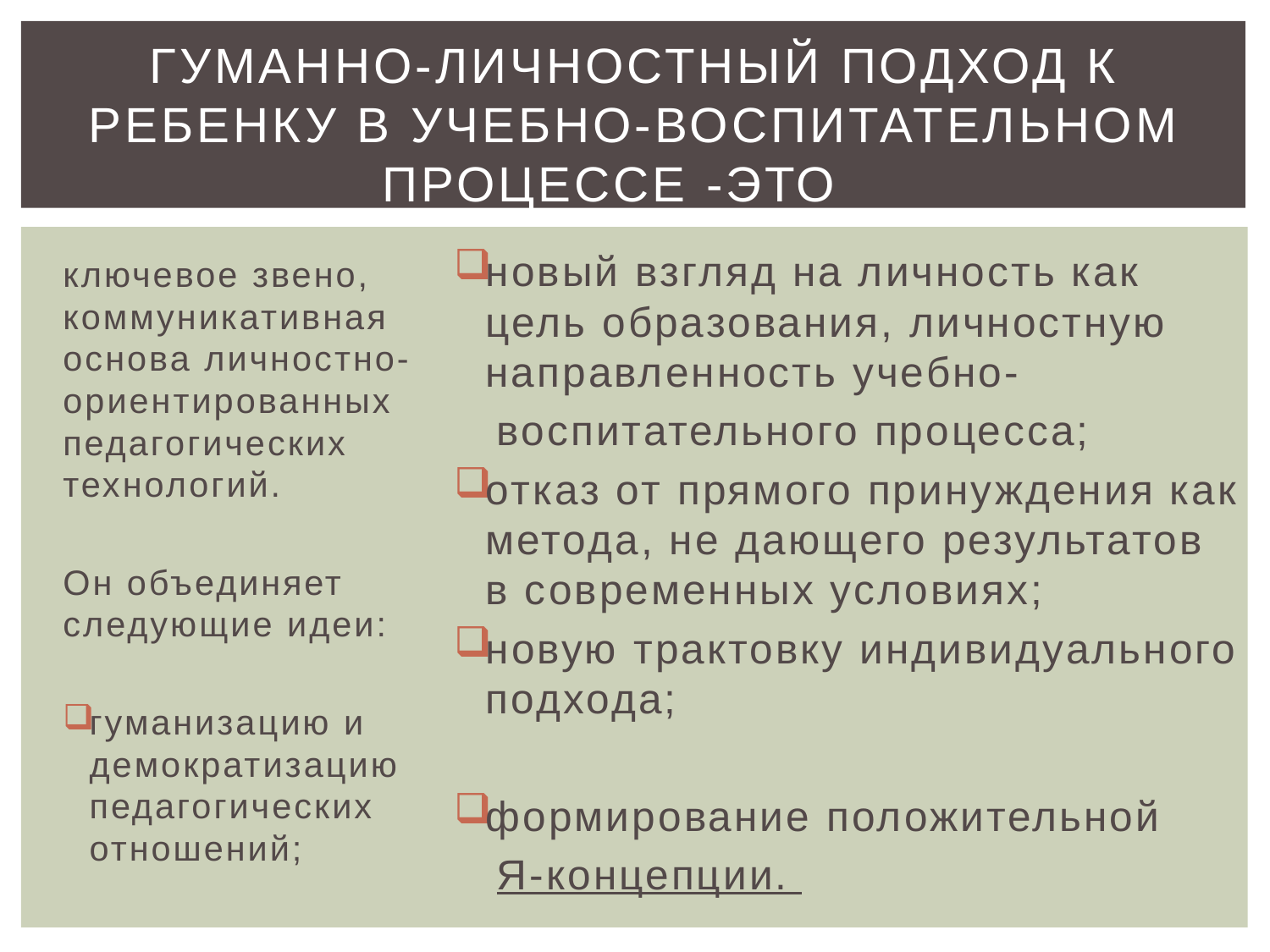

# Гуманно-личностный подход к ребенку в учебно-воспитательном процессе -это
новый взгляд на личность как цель образования, личностную направленность учебно-
   воспитательного процесса;
отказ от прямого принуждения как метода, не дающего результатов в современных условиях;
новую трактовку индивидуального подхода;

формирование положительной
   Я-концепции.

ключевое звено, коммуникативная основа личностно- ориентированных педагогических технологий.

Он объединяет следующие идеи:

гуманизацию и демократизацию педагогических отношений;